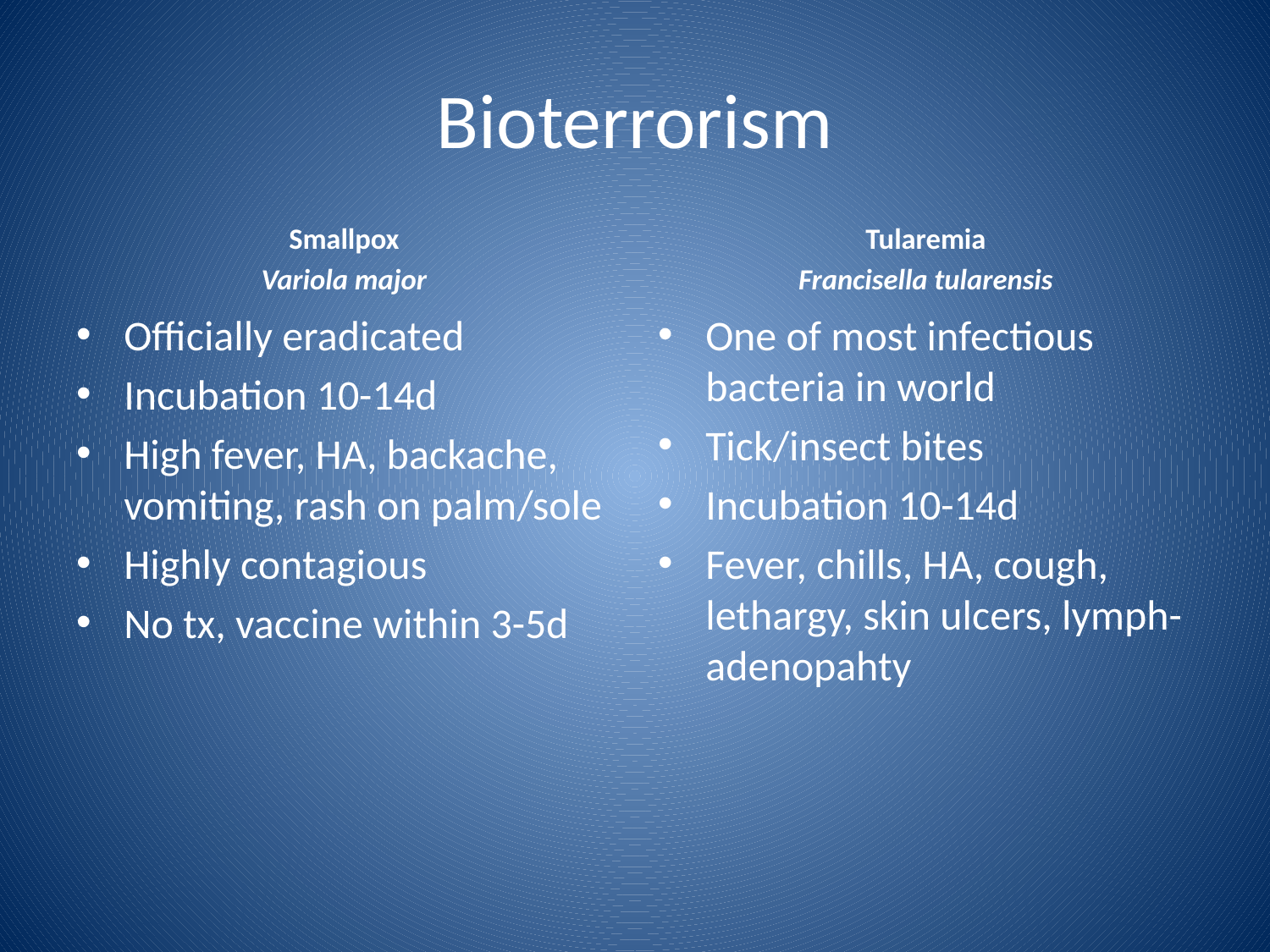

# Bioterrorism
Smallpox
Variola major
Tularemia
Francisella tularensis
Officially eradicated
Incubation 10-14d
High fever, HA, backache, vomiting, rash on palm/sole
Highly contagious
No tx, vaccine within 3-5d
One of most infectious bacteria in world
Tick/insect bites
Incubation 10-14d
Fever, chills, HA, cough, lethargy, skin ulcers, lymph-adenopahty